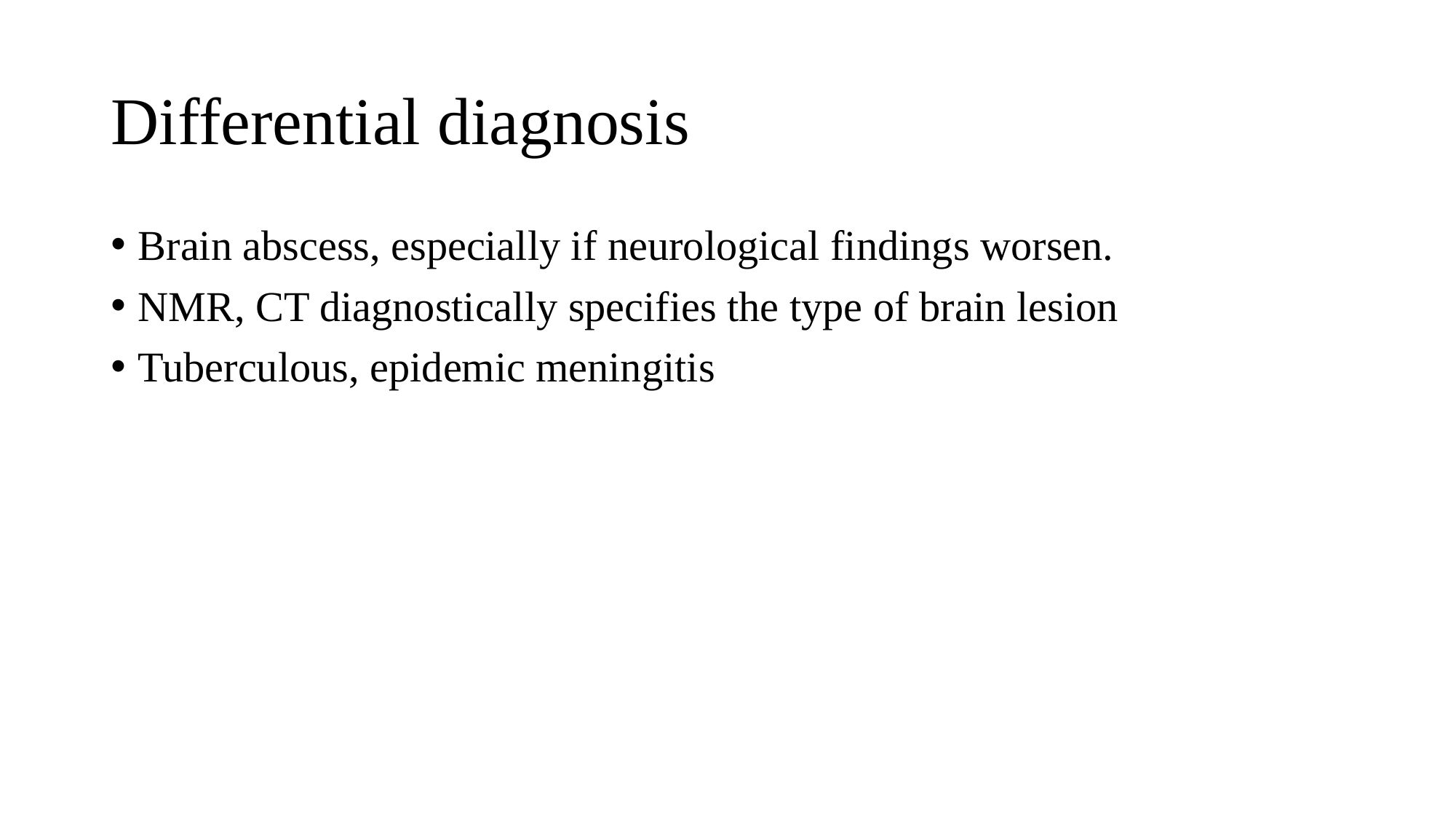

# Differential diagnosis
Brain abscess, especially if neurological findings worsen.
NMR, CT diagnostically specifies the type of brain lesion
Tuberculous, epidemic meningitis